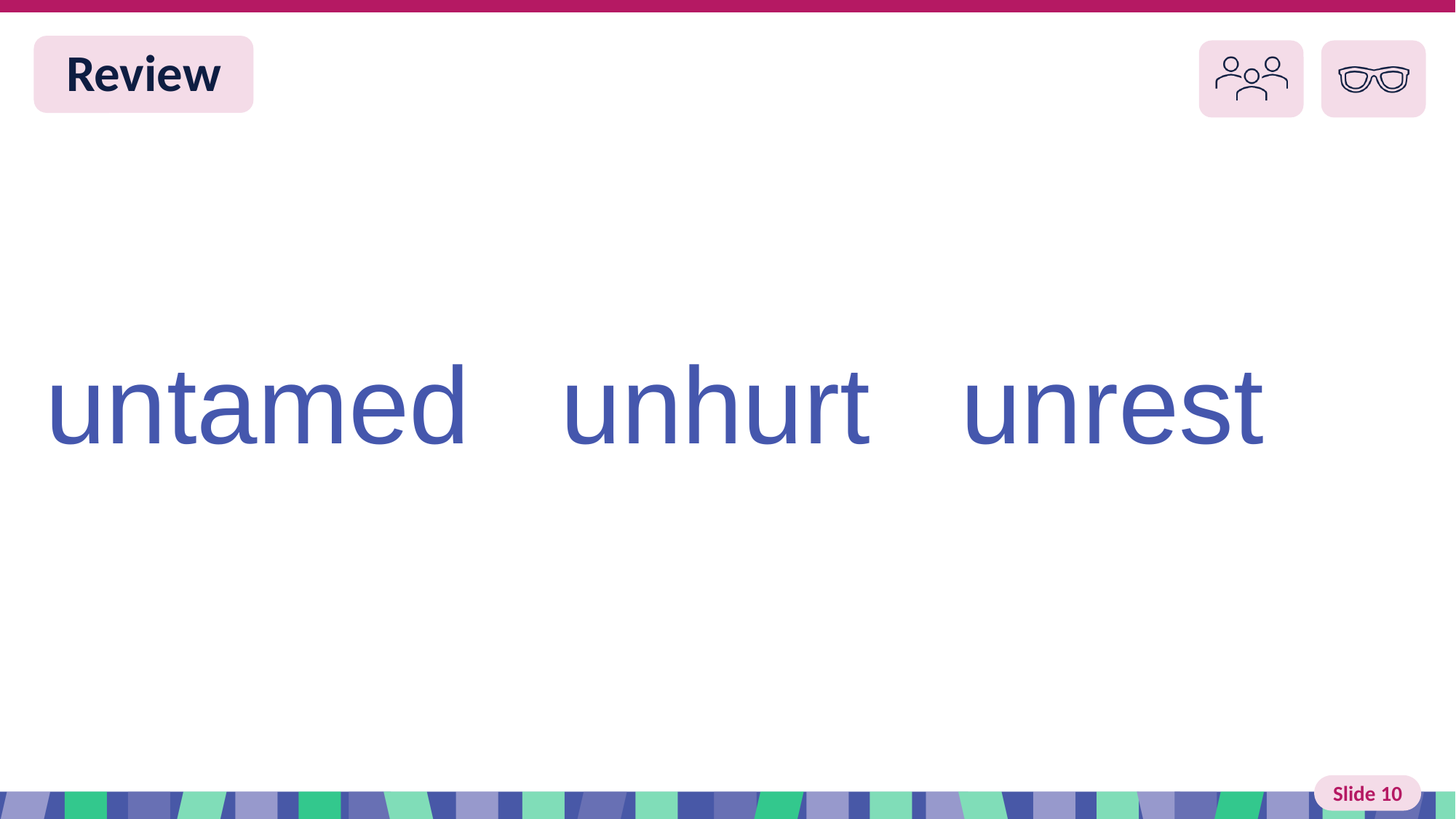

Slide 10 Review You do
untamed   unhurt   unrest